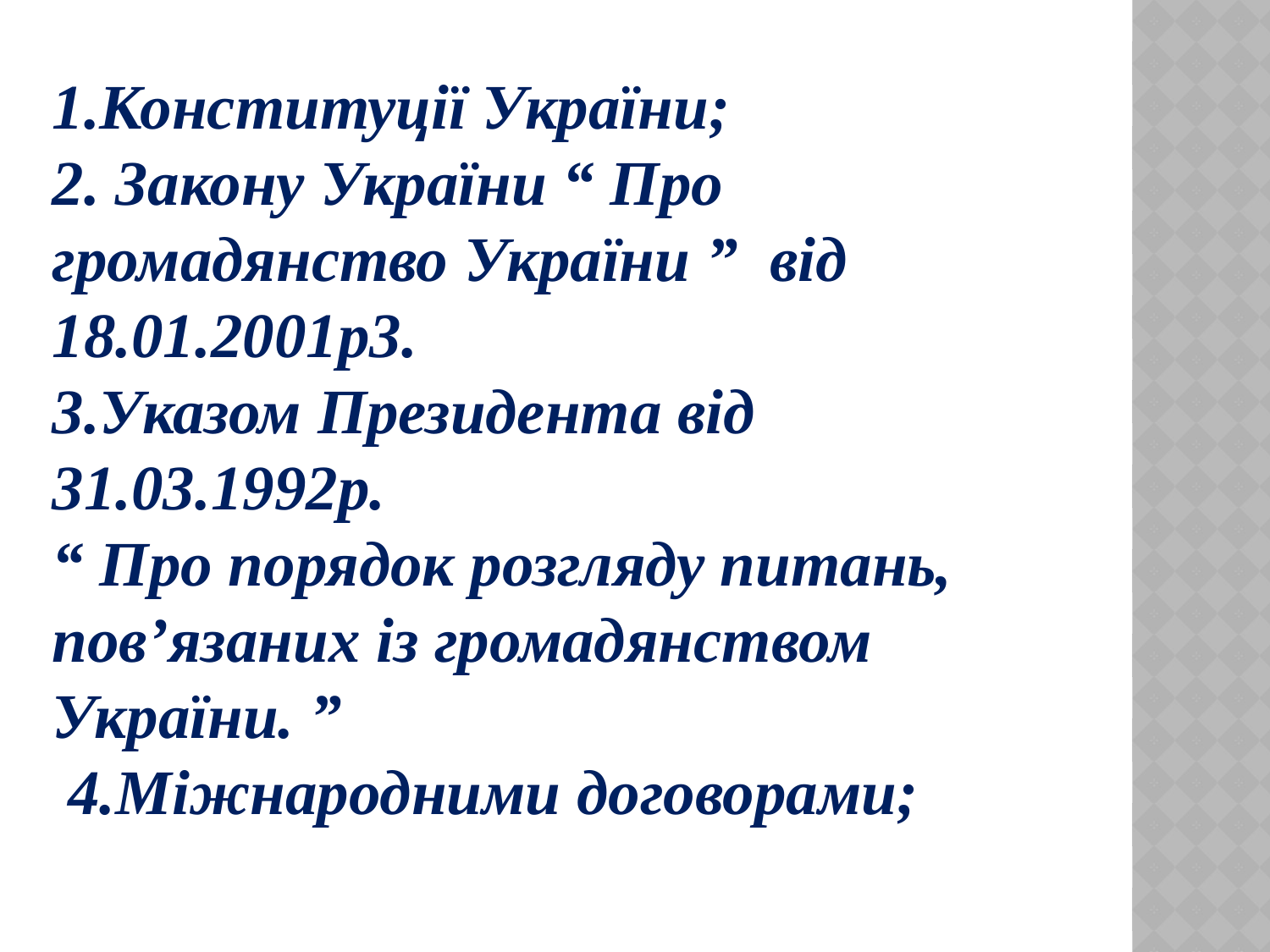

1.Конституції України;
2. Закону України “ Про громадянство України ”  від  18.01.2001р3.
3.Указом Президента від 31.03.1992р.
“ Про порядок розгляду питань, пов’язаних із громадянством  України. ”
 4.Міжнародними договорами;